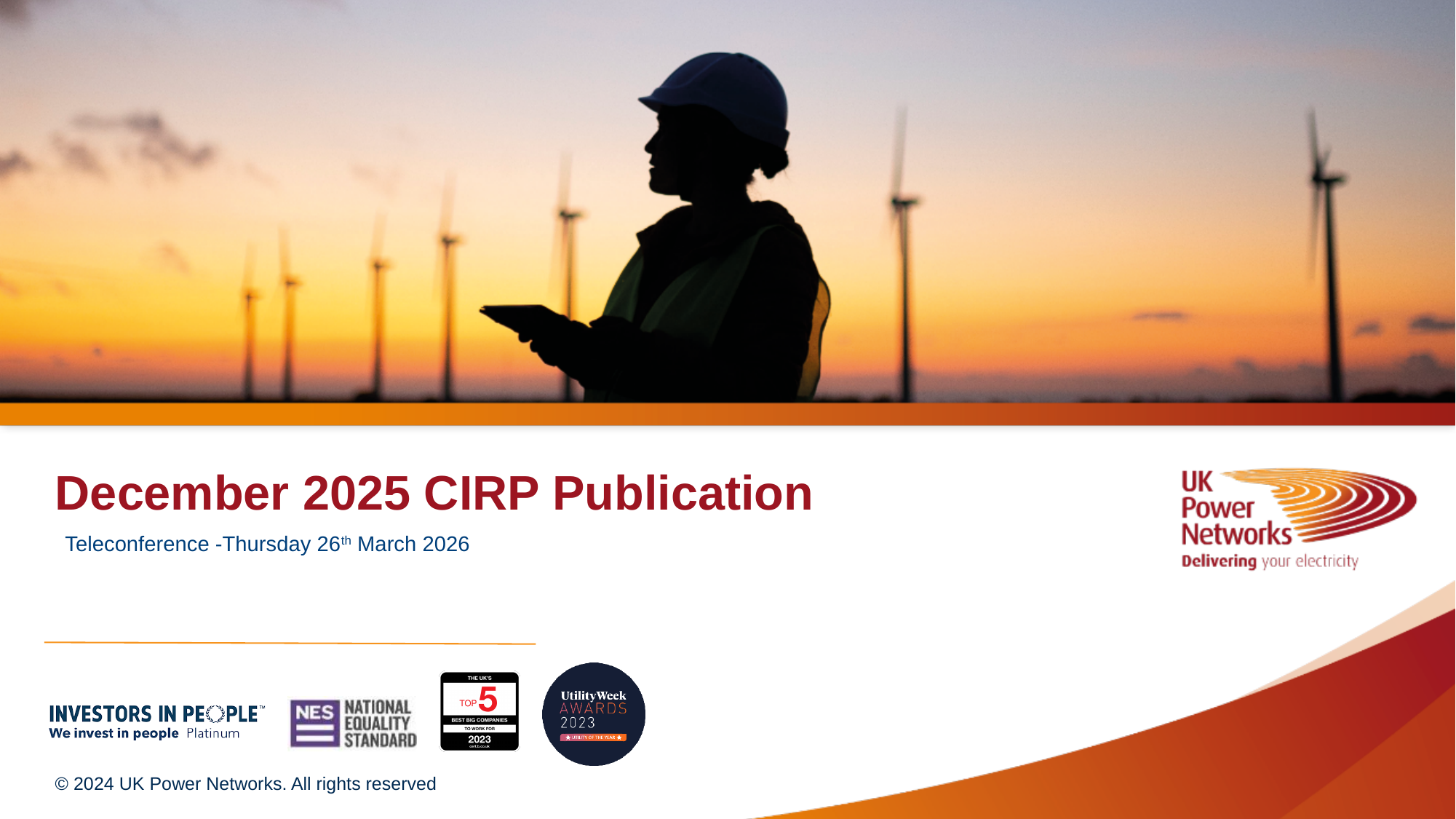

# December 2025 CIRP Publication
Teleconference -Thursday 26th March 2026